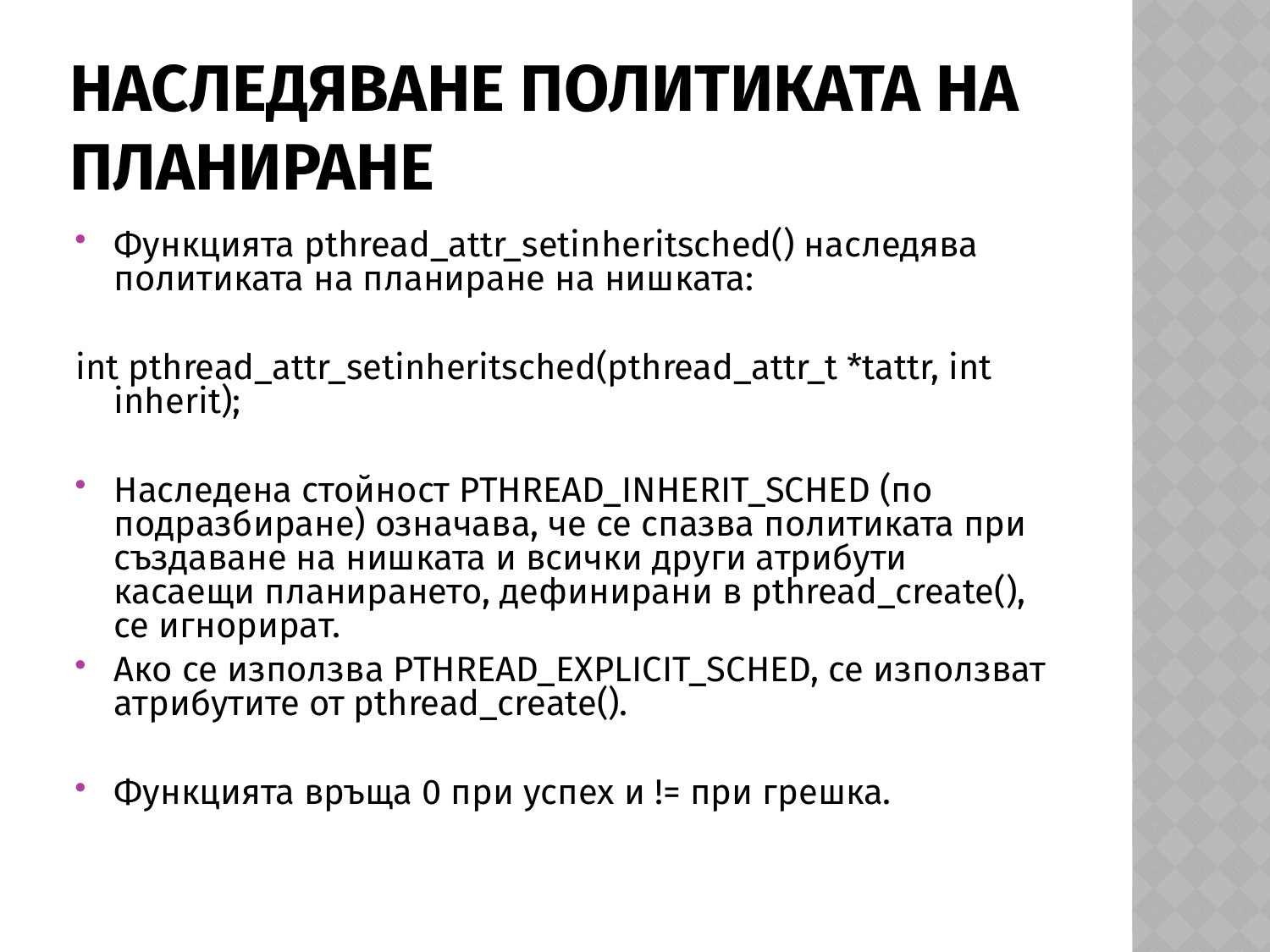

# Наследяване политиката на планиране
Функцията pthread_attr_setinheritsched() наследява политиката на планиране на нишката:

int pthread_attr_setinheritsched(pthread_attr_t *tattr, int inherit);

Наследена стойност PTHREAD_INHERIT_SCHED (по подразбиране) означава, че се спазва политиката при създаване на нишката и всички други атрибути касаещи планирането, дефинирани в pthread_create(), се игнорират.
Ако се използва PTHREAD_EXPLICIT_SCHED, се използват атрибутите от pthread_create().

Функцията връща 0 при успех и != при грешка.